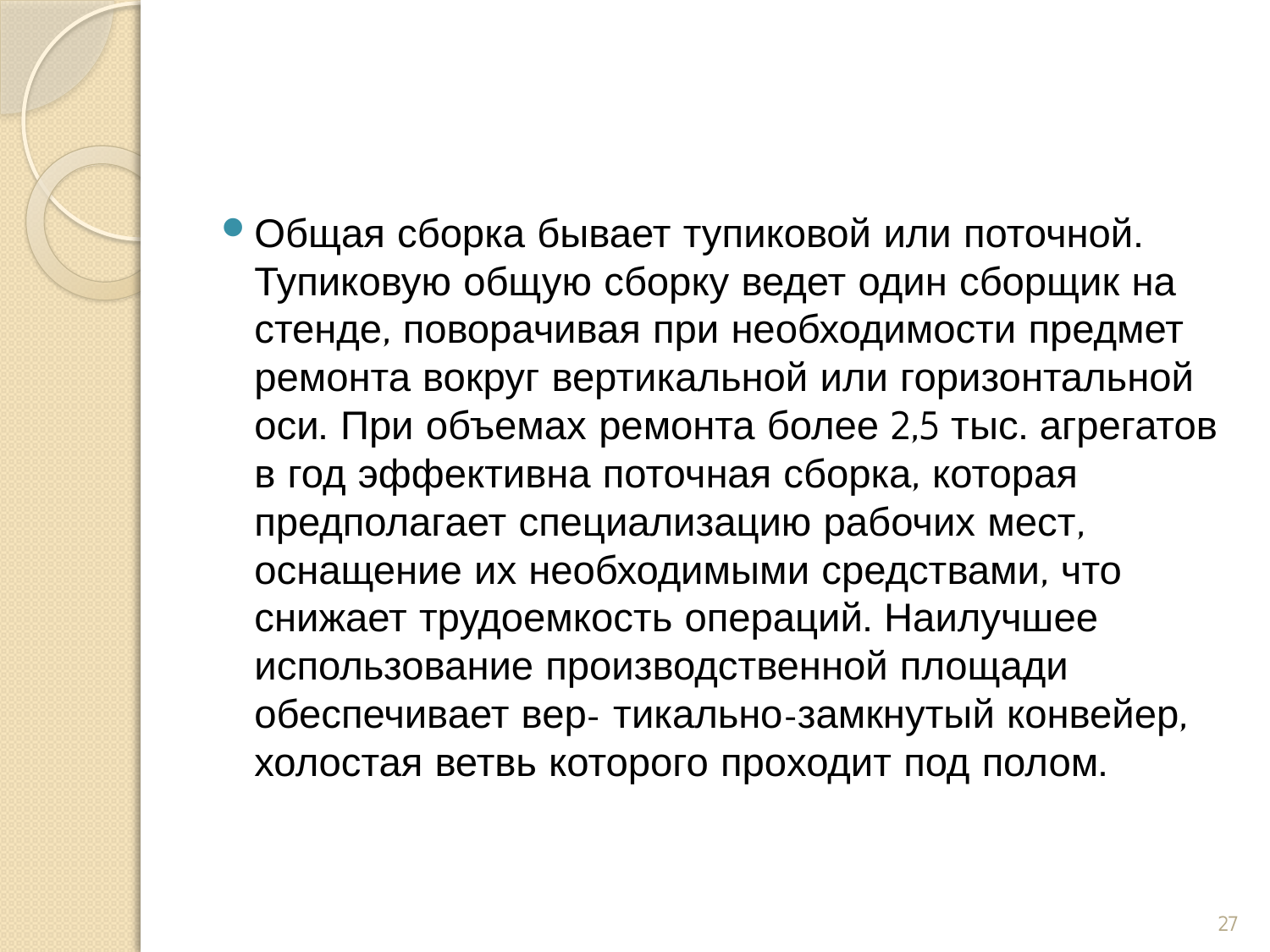

Общая сборка бывает тупиковой или поточной. Тупиковую общую сборку ведет один сборщик на стенде, поворачивая при необходимости предмет ремонта вокруг вертикальной или горизонтальной оси. При объемах ремонта более 2,5 тыс. агре­гатов в год эффективна поточная сборка, которая предполага­ет специализацию рабочих мест, оснащение их необходимыми средствами, что снижает трудоемкость операций. Наилучшее использование производственной площади обеспечивает вер- тикально-замкнутый конвейер, холостая ветвь которого про­ходит под полом.

27